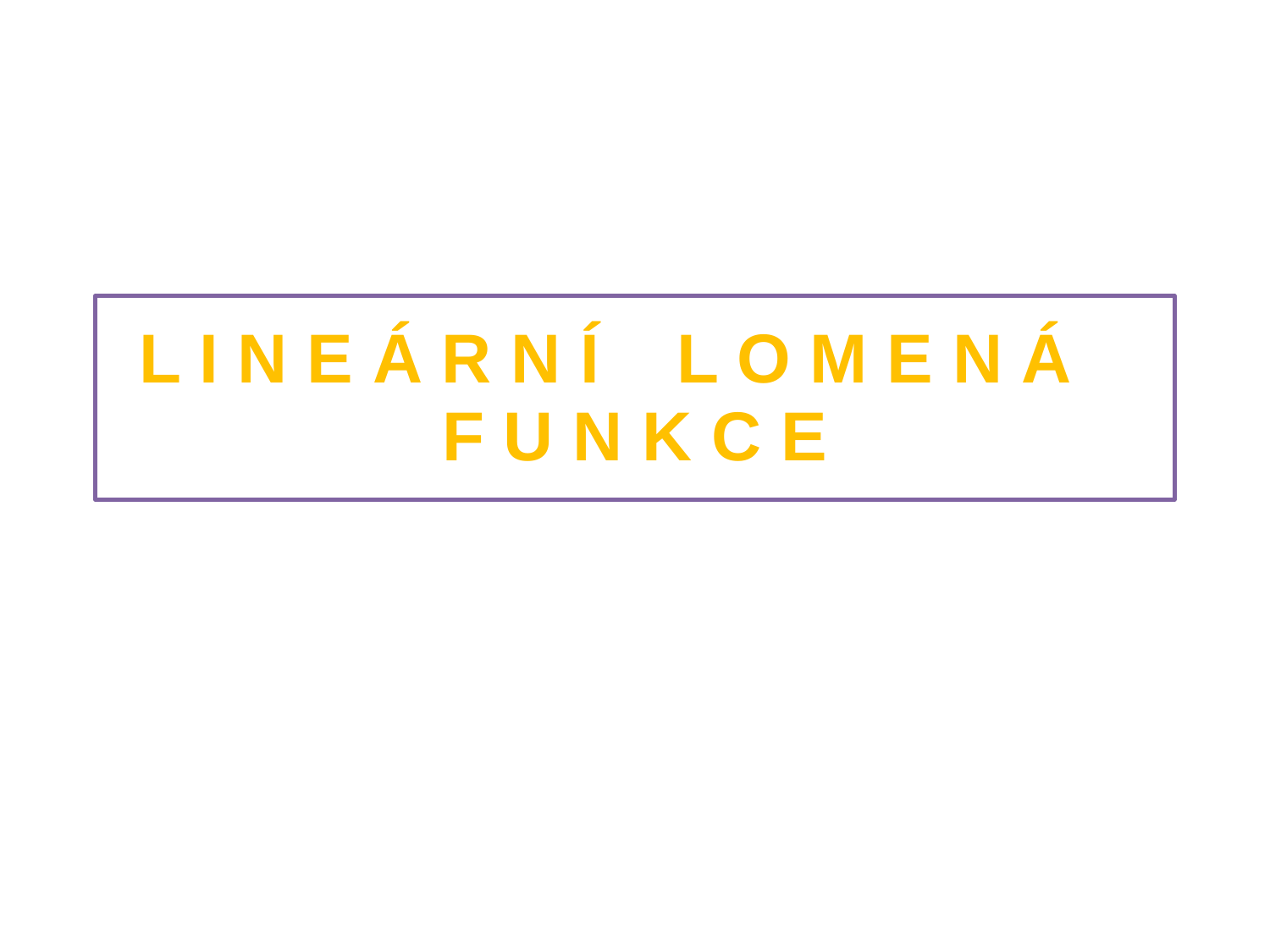

# L I N E Á R N Í    L O M E N Á F U N K C E